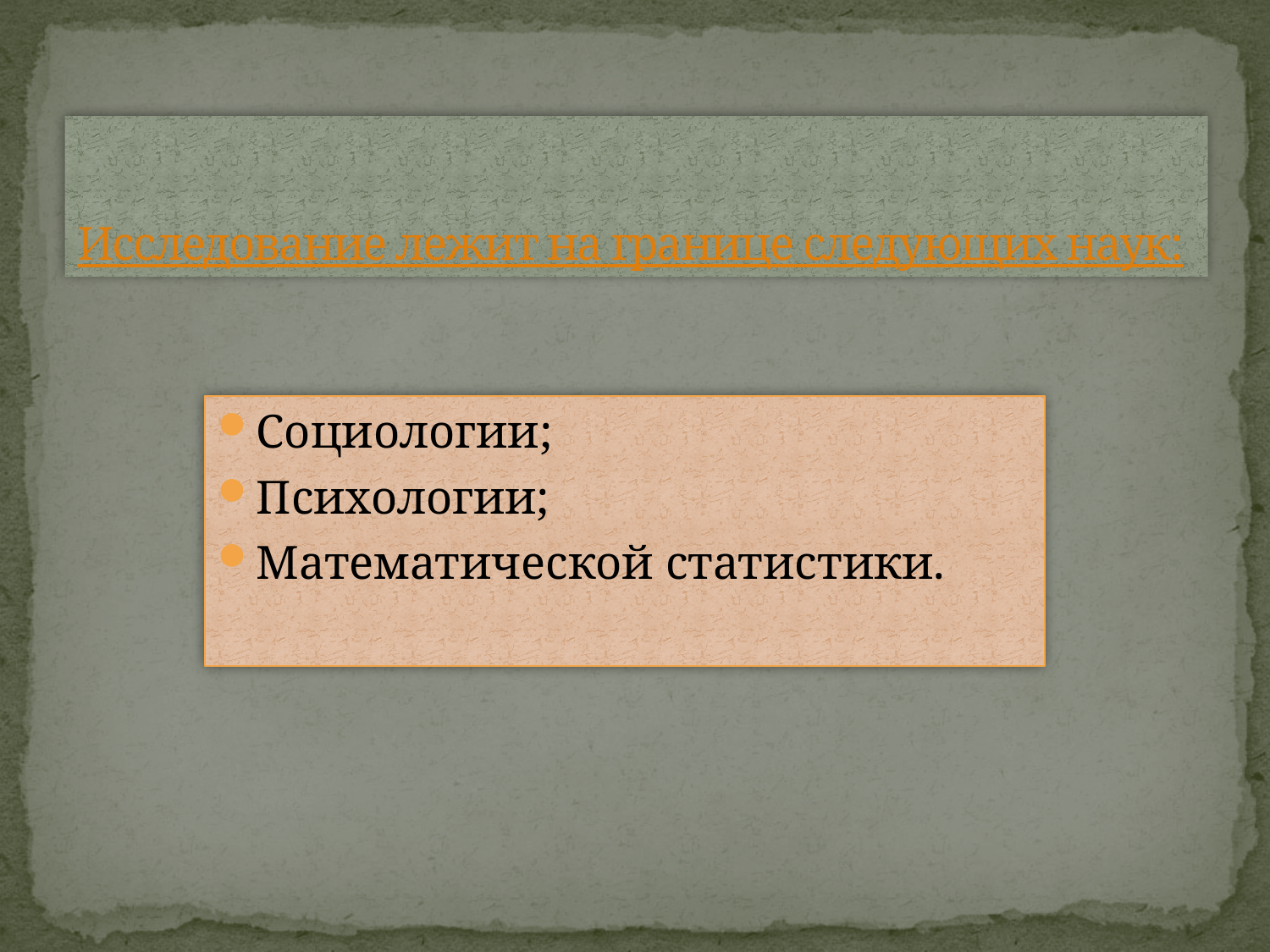

# Исследование лежит на границе следующих наук:
Социологии;
Психологии;
Математической статистики.